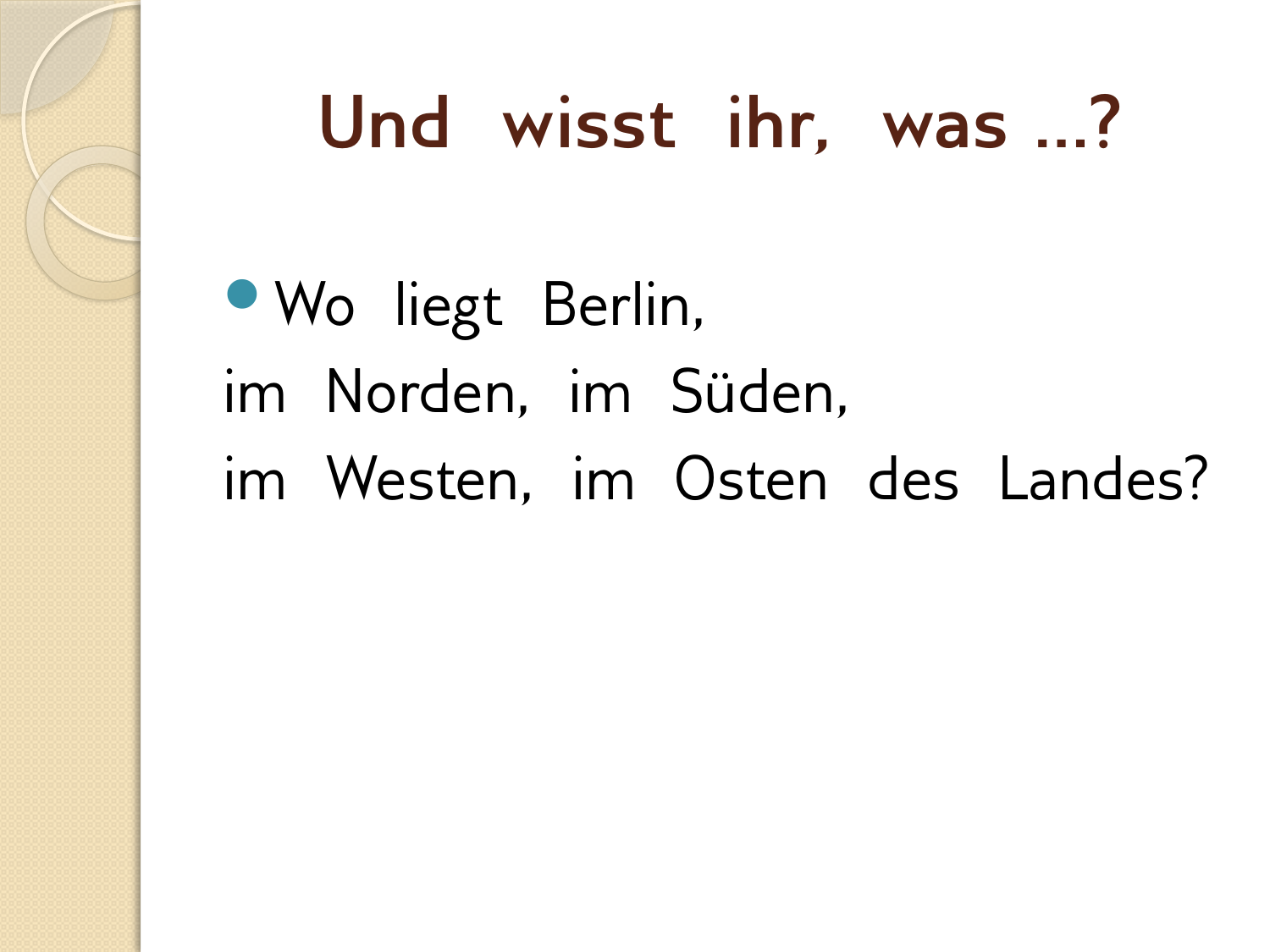

# Und  wisst  ihr,  was …?
Wo  liegt  Berlin,
im  Norden,  im  Süden,
im  Westen,  im  Osten  des  Landes?